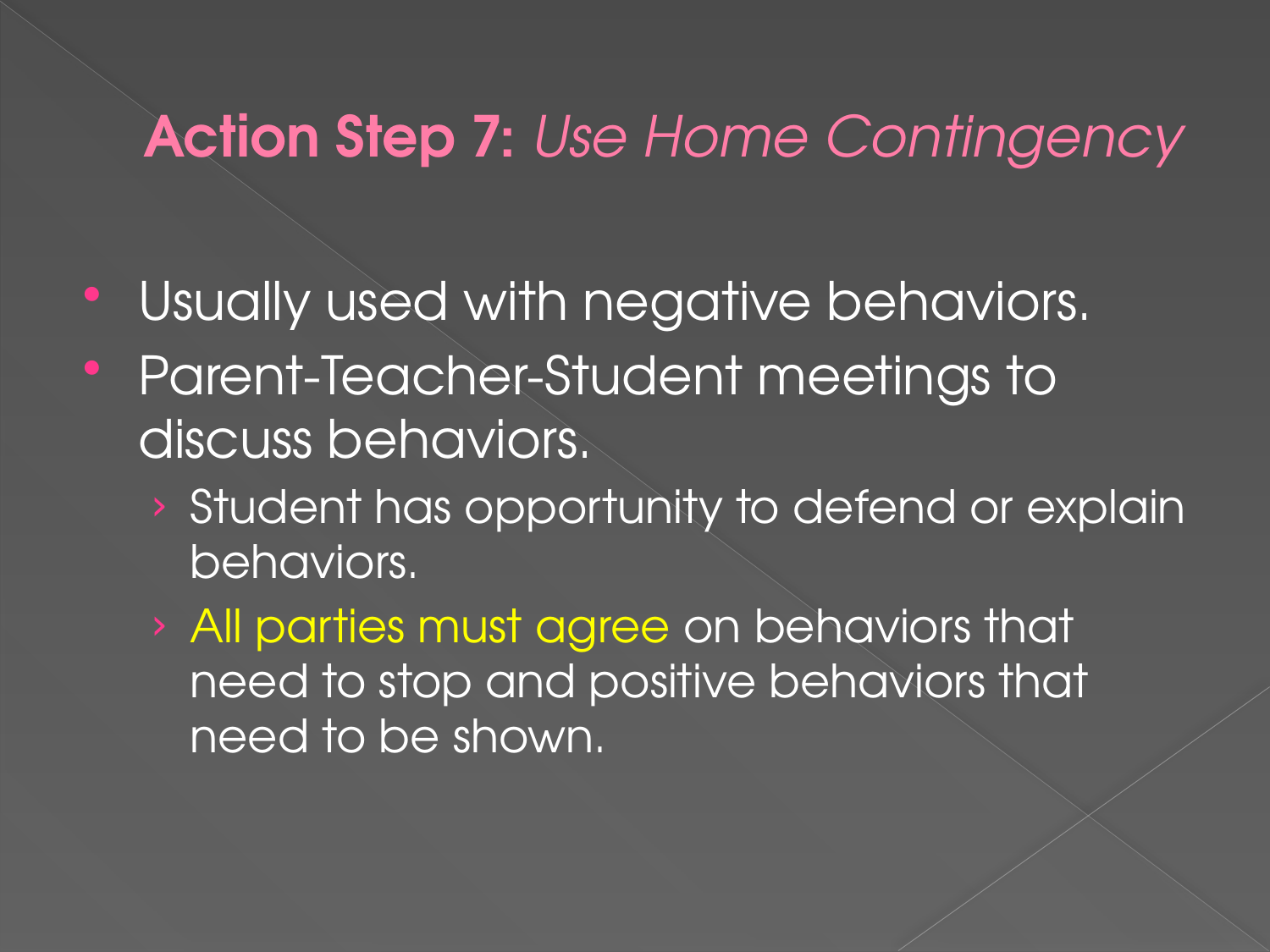

# Action Step 7: Use Home Contingency
Usually used with negative behaviors.
Parent-Teacher-Student meetings to discuss behaviors.
Student has opportunity to defend or explain behaviors.
All parties must agree on behaviors that need to stop and positive behaviors that need to be shown.